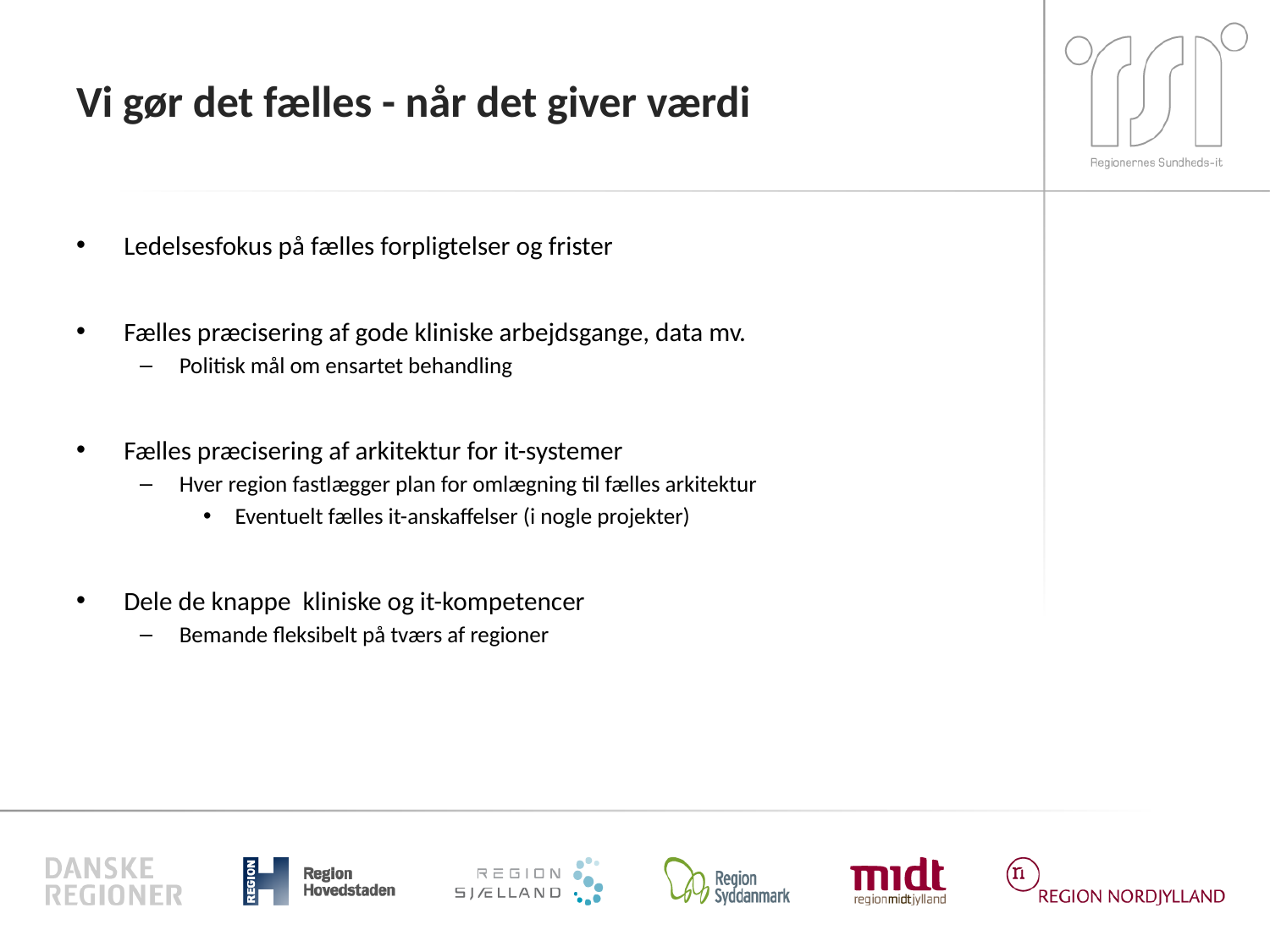

# Vi gør det fælles - når det giver værdi
Ledelsesfokus på fælles forpligtelser og frister

Fælles præcisering af gode kliniske arbejdsgange, data mv.
Politisk mål om ensartet behandling

Fælles præcisering af arkitektur for it-systemer
Hver region fastlægger plan for omlægning til fælles arkitektur
Eventuelt fælles it-anskaffelser (i nogle projekter)

Dele de knappe  kliniske og it-kompetencer
Bemande fleksibelt på tværs af regioner